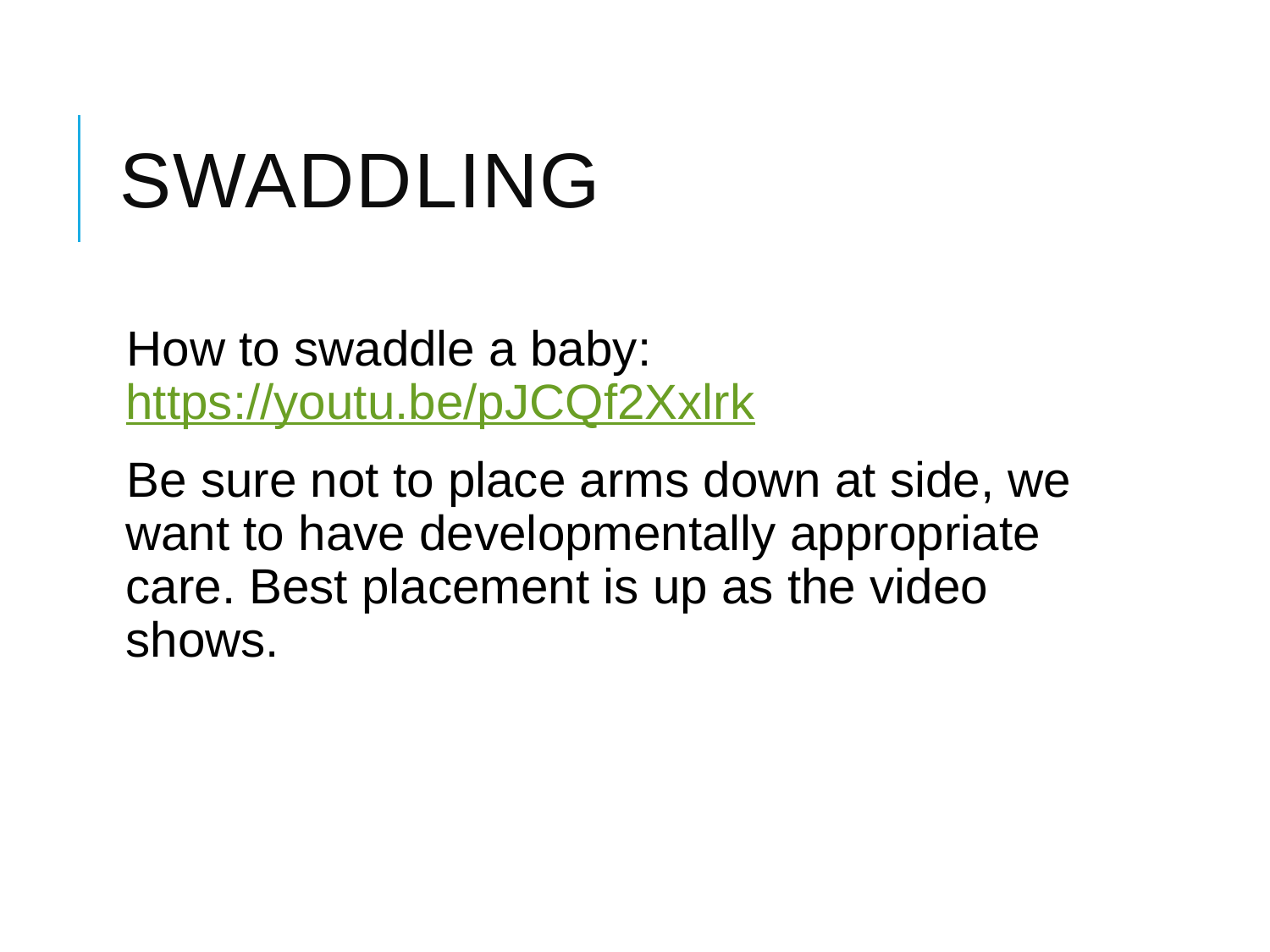

# Swaddling
How to swaddle a baby: https://youtu.be/pJCQf2Xxlrk
Be sure not to place arms down at side, we want to have developmentally appropriate care. Best placement is up as the video shows.